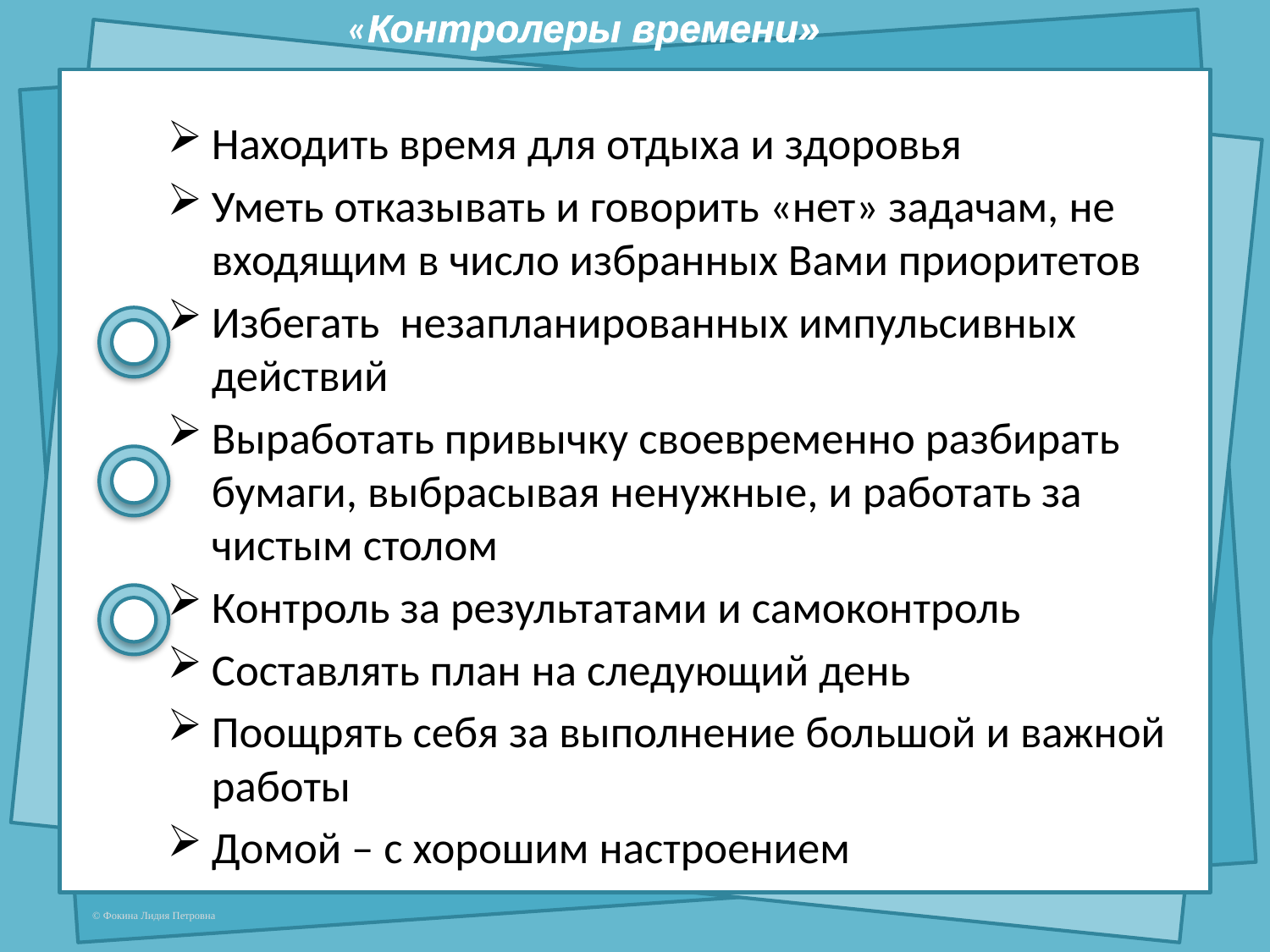

# «Контролеры времени»
Находить время для отдыха и здоровья
Уметь отказывать и говорить «нет» задачам, не входящим в число избранных Вами приоритетов
Избегать  незапланированных импульсивных действий
Выработать привычку своевременно разбирать бумаги, выбрасывая ненужные, и работать за чистым столом
Контроль за результатами и самоконтроль
Составлять план на следующий день
Поощрять себя за выполнение большой и важной работы
Домой – с хорошим настроением